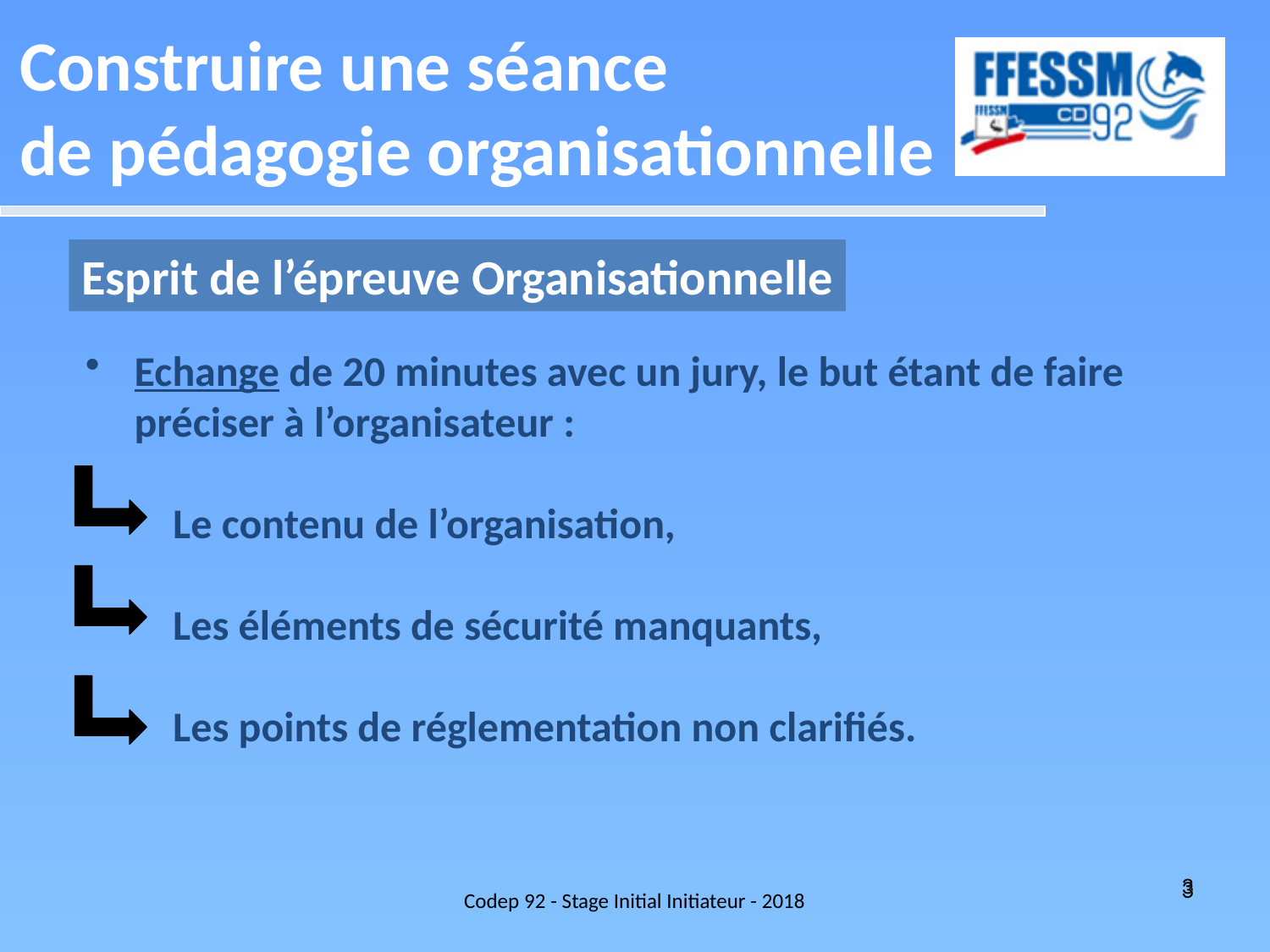

Construire une séance
de pédagogie organisationnelle
Esprit de l’épreuve Organisationnelle
Echange de 20 minutes avec un jury, le but étant de faire préciser à l’organisateur :

Le contenu de l’organisation,

Les éléments de sécurité manquants,

Les points de réglementation non clarifiés.

Codep 92 - Stage Initial Initiateur - 2018
3
3
3